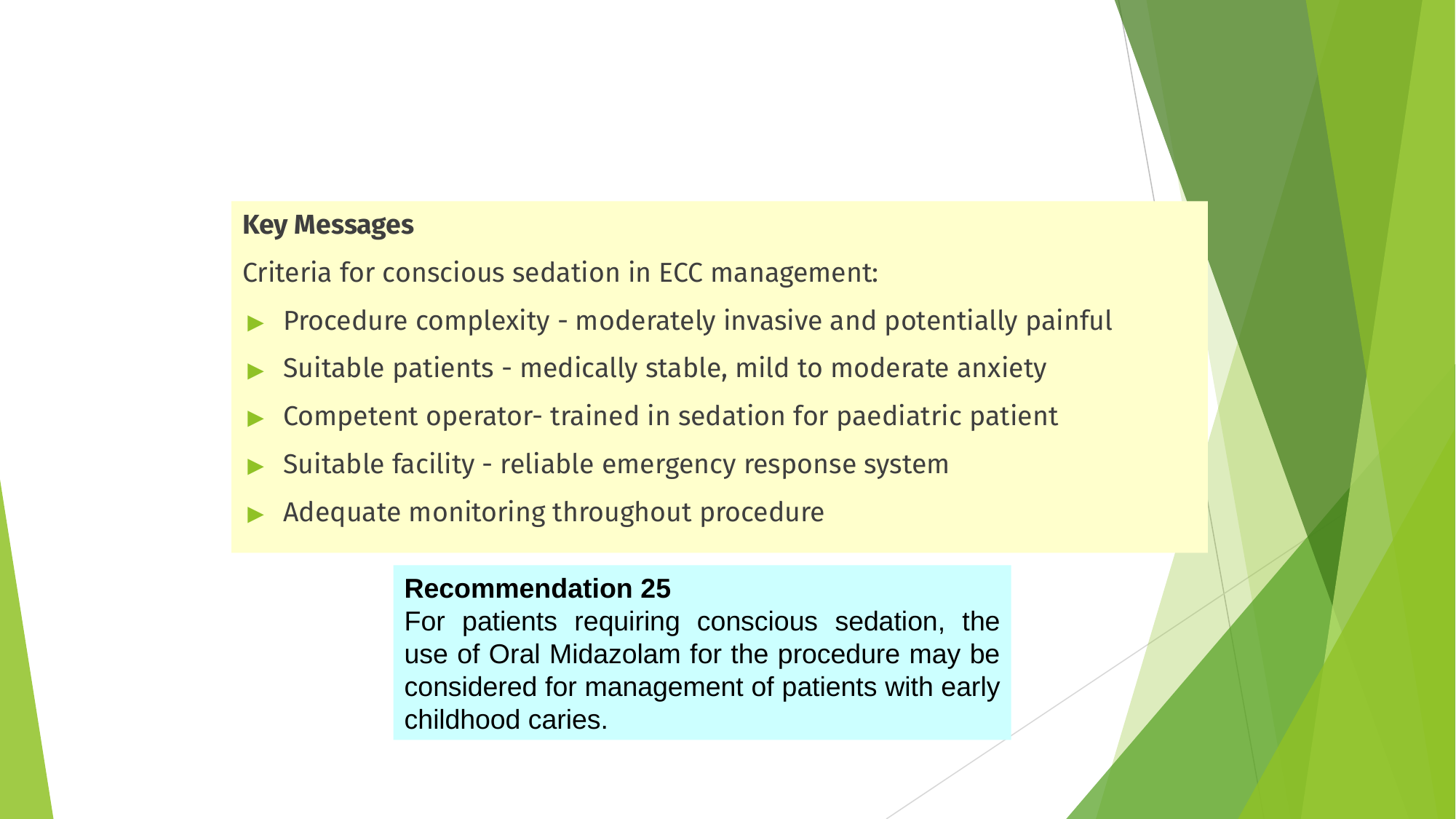

#
Key Messages
Criteria for conscious sedation in ECC management:
Procedure complexity - moderately invasive and potentially painful
Suitable patients - medically stable, mild to moderate anxiety
Competent operator- trained in sedation for paediatric patient
Suitable facility - reliable emergency response system
Adequate monitoring throughout procedure

Recommendation 25
For patients requiring conscious sedation, the use of Oral Midazolam for the procedure may be considered for management of patients with early childhood caries.